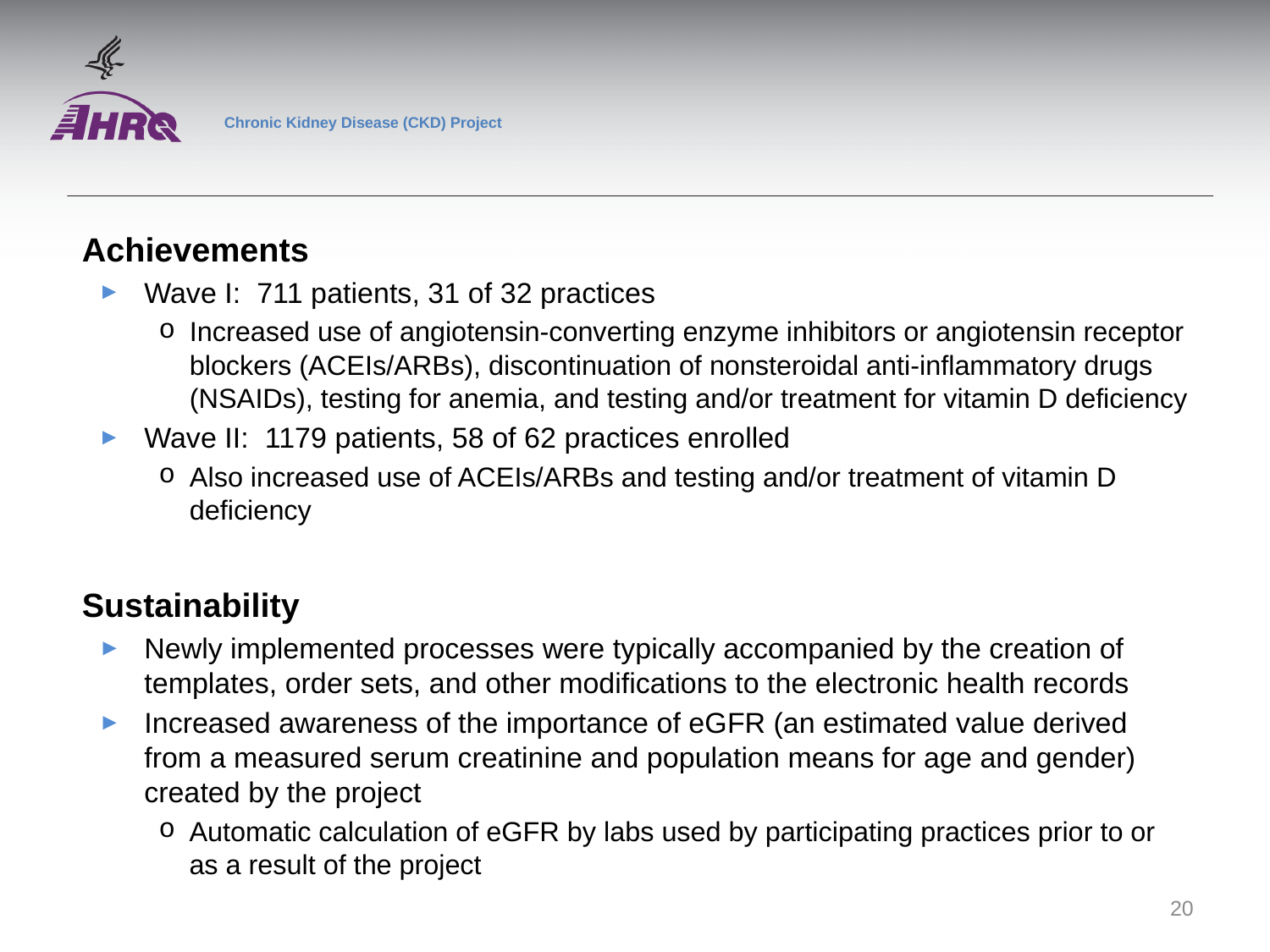

# Chronic Kidney Disease (CKD) Project
Achievements
Wave I:  711 patients, 31 of 32 practices
Increased use of angiotensin-converting enzyme inhibitors or angiotensin receptor blockers (ACEIs/ARBs), discontinuation of nonsteroidal anti-inflammatory drugs (NSAIDs), testing for anemia, and testing and/or treatment for vitamin D deficiency
Wave II:  1179 patients, 58 of 62 practices enrolled
Also increased use of ACEIs/ARBs and testing and/or treatment of vitamin D deficiency

Sustainability
Newly implemented processes were typically accompanied by the creation of templates, order sets, and other modifications to the electronic health records
Increased awareness of the importance of eGFR (an estimated value derived from a measured serum creatinine and population means for age and gender) created by the project
Automatic calculation of eGFR by labs used by participating practices prior to or as a result of the project

20